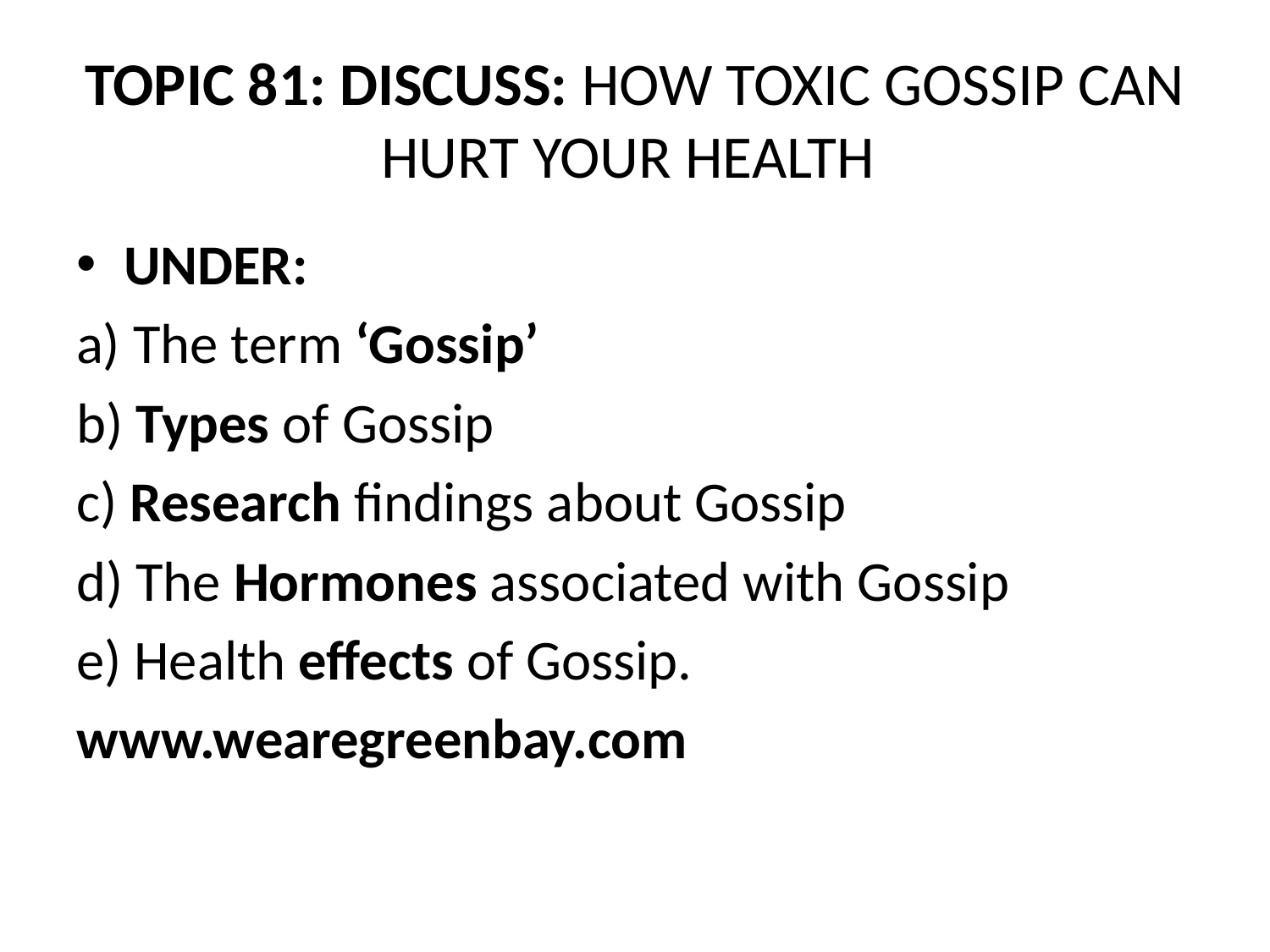

# TOPIC 81: DISCUSS: HOW TOXIC GOSSIP CAN HURT YOUR HEALTH
UNDER:
a) The term ‘Gossip’
b) Types of Gossip
c) Research findings about Gossip
d) The Hormones associated with Gossip
e) Health effects of Gossip.
www.wearegreenbay.com